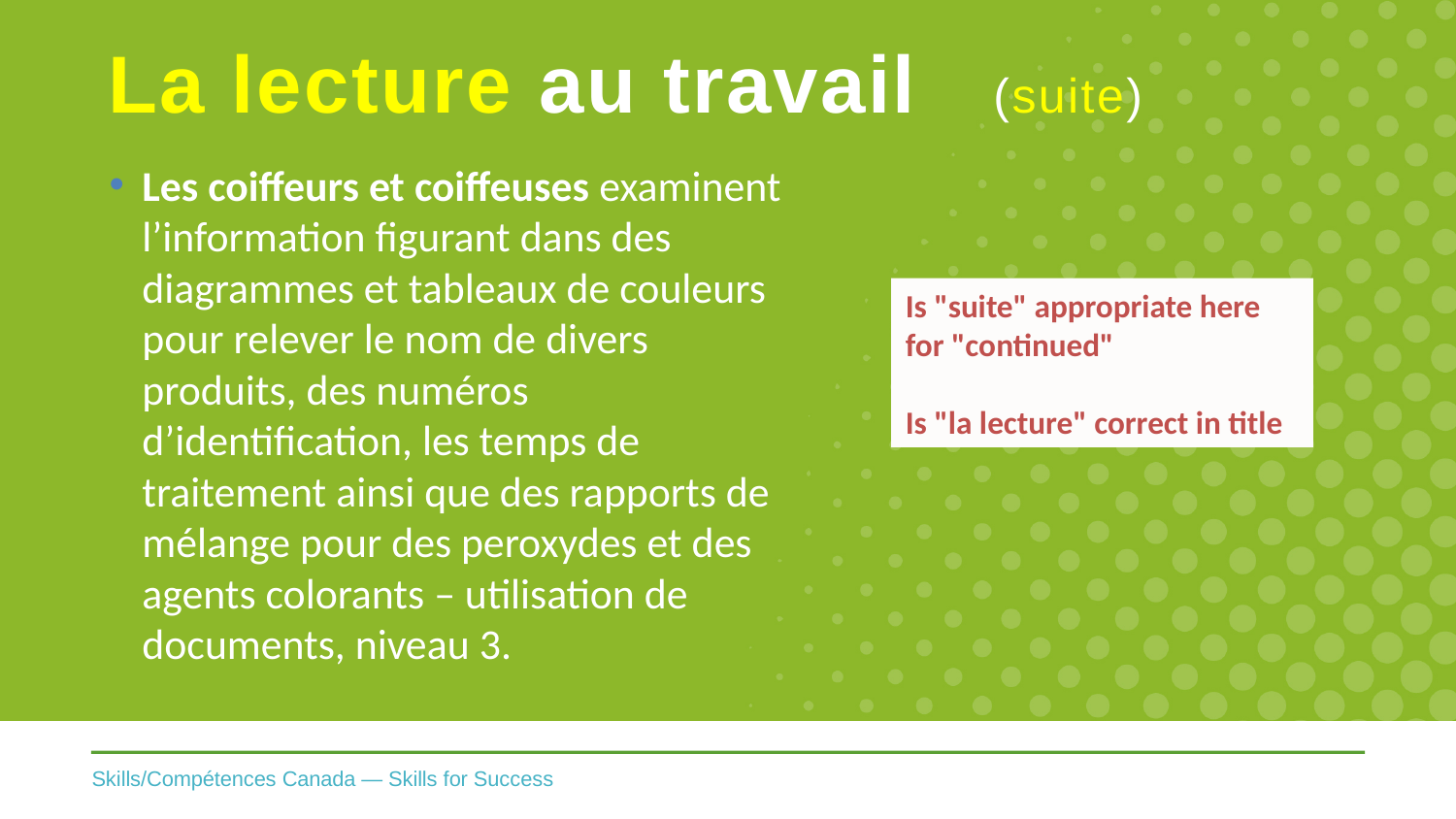

# La lecture au travail   (suite)
Les coiffeurs et coiffeuses examinent l’information figurant dans des diagrammes et tableaux de couleurs pour relever le nom de divers produits, des numéros d’identification, les temps de traitement ainsi que des rapports de mélange pour des peroxydes et des agents colorants – utilisation de documents, niveau 3.
Is "suite" appropriate here for "continued"

Is "la lecture" correct in title